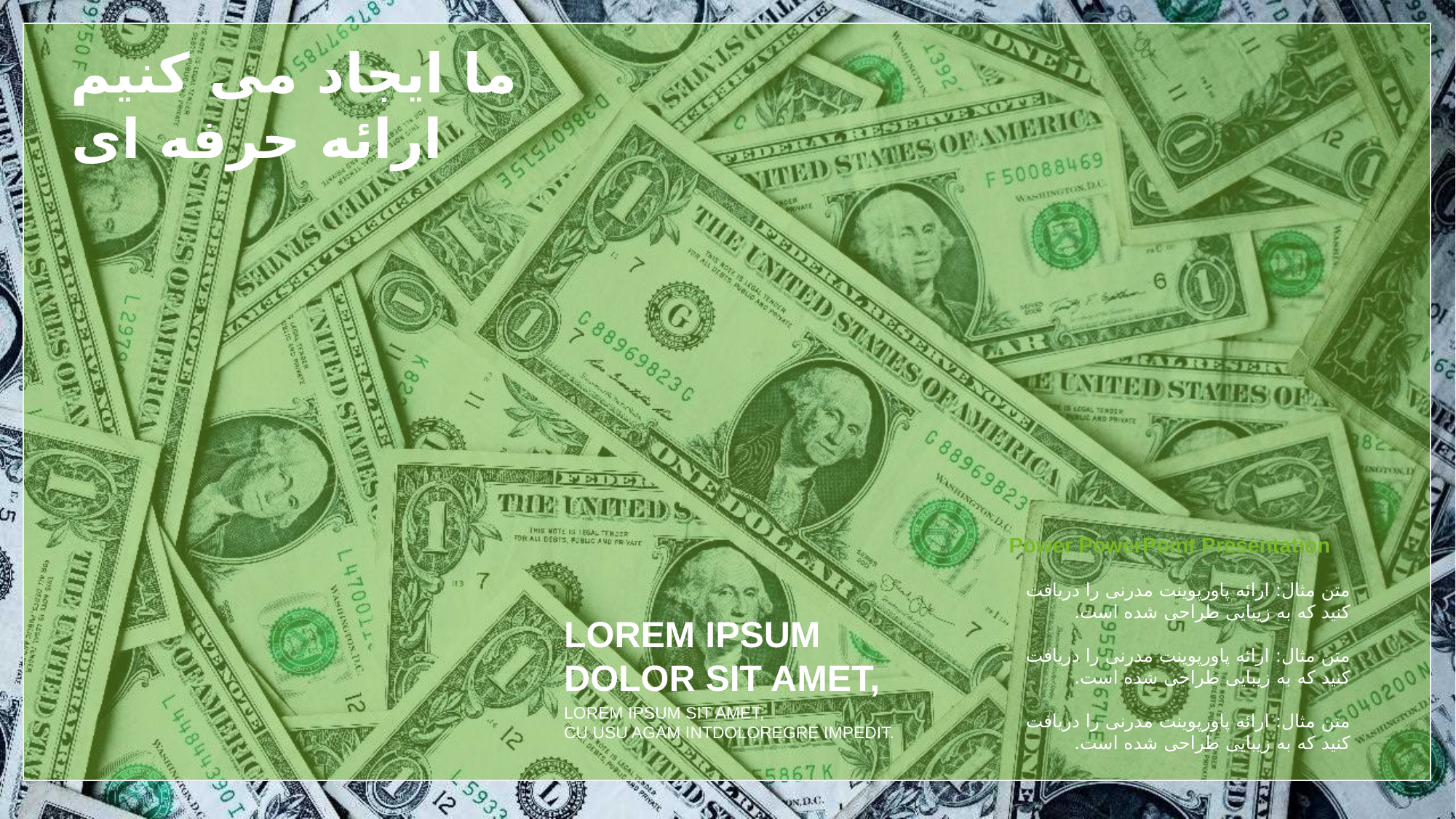

ما ایجاد می کنیم
ارائه حرفه ای
Power PowerPoint Presentation
متن مثال: ارائه پاورپوینت مدرنی را دریافت کنید که به زیبایی طراحی شده است.

متن مثال: ارائه پاورپوینت مدرنی را دریافت کنید که به زیبایی طراحی شده است.

متن مثال: ارائه پاورپوینت مدرنی را دریافت کنید که به زیبایی طراحی شده است.
LOREM IPSUM
DOLOR SIT AMET,
LOREM IPSUM SIT AMET,
CU USU AGAM INTDOLOREGRE IMPEDIT.